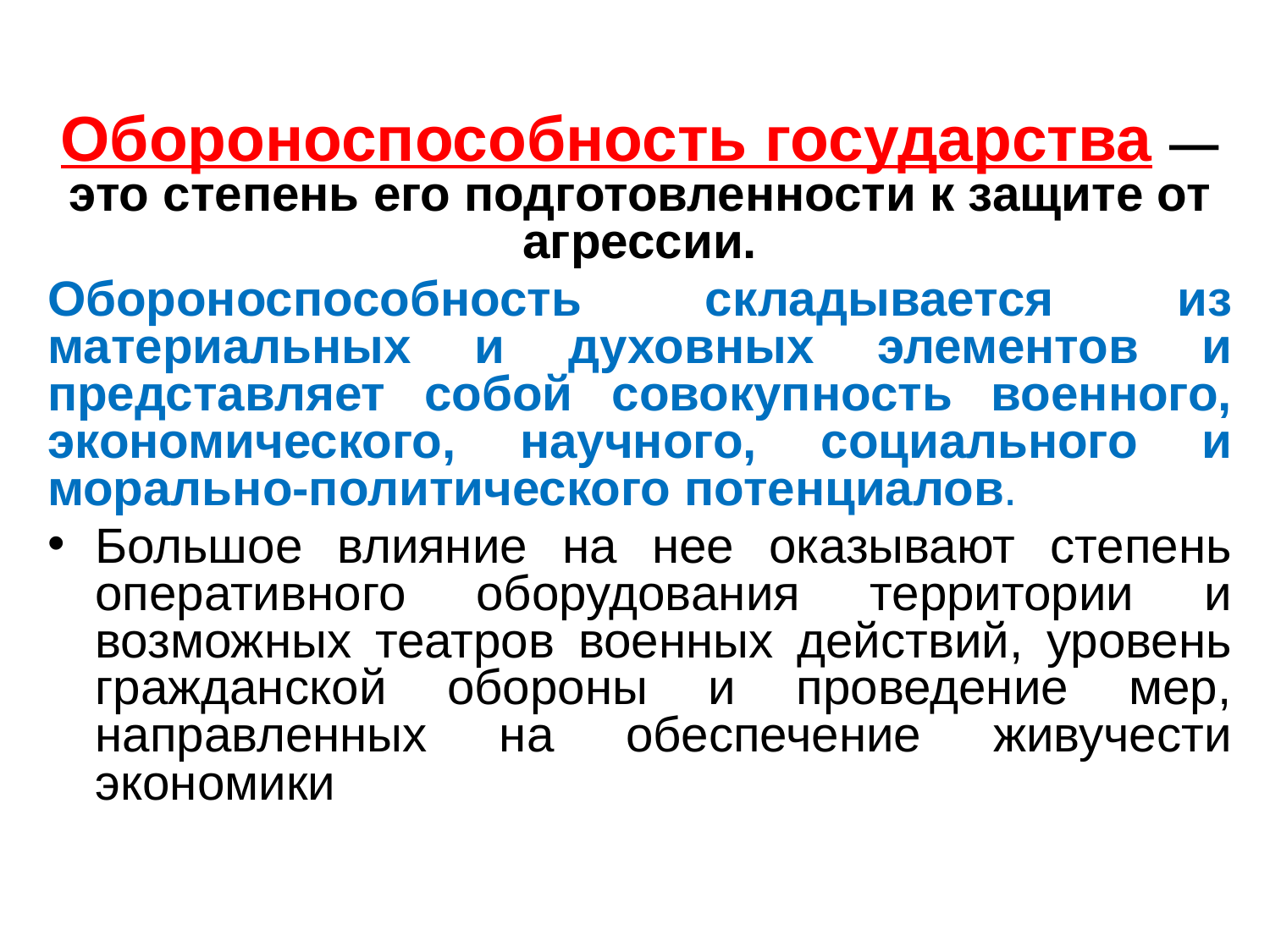

Обороноспособность государства — это степень его подготовленности к защите от агрессии.
Обороноспособность складывается из материальных и духовных элементов и представляет собой совокупность военного, экономического, научного, социального и морально-политического потенциалов.
Большое влияние на нее оказывают степень оперативного оборудования территории и возможных театров военных действий, уровень гражданской обороны и проведение мер, направленных на обеспечение живучести экономики